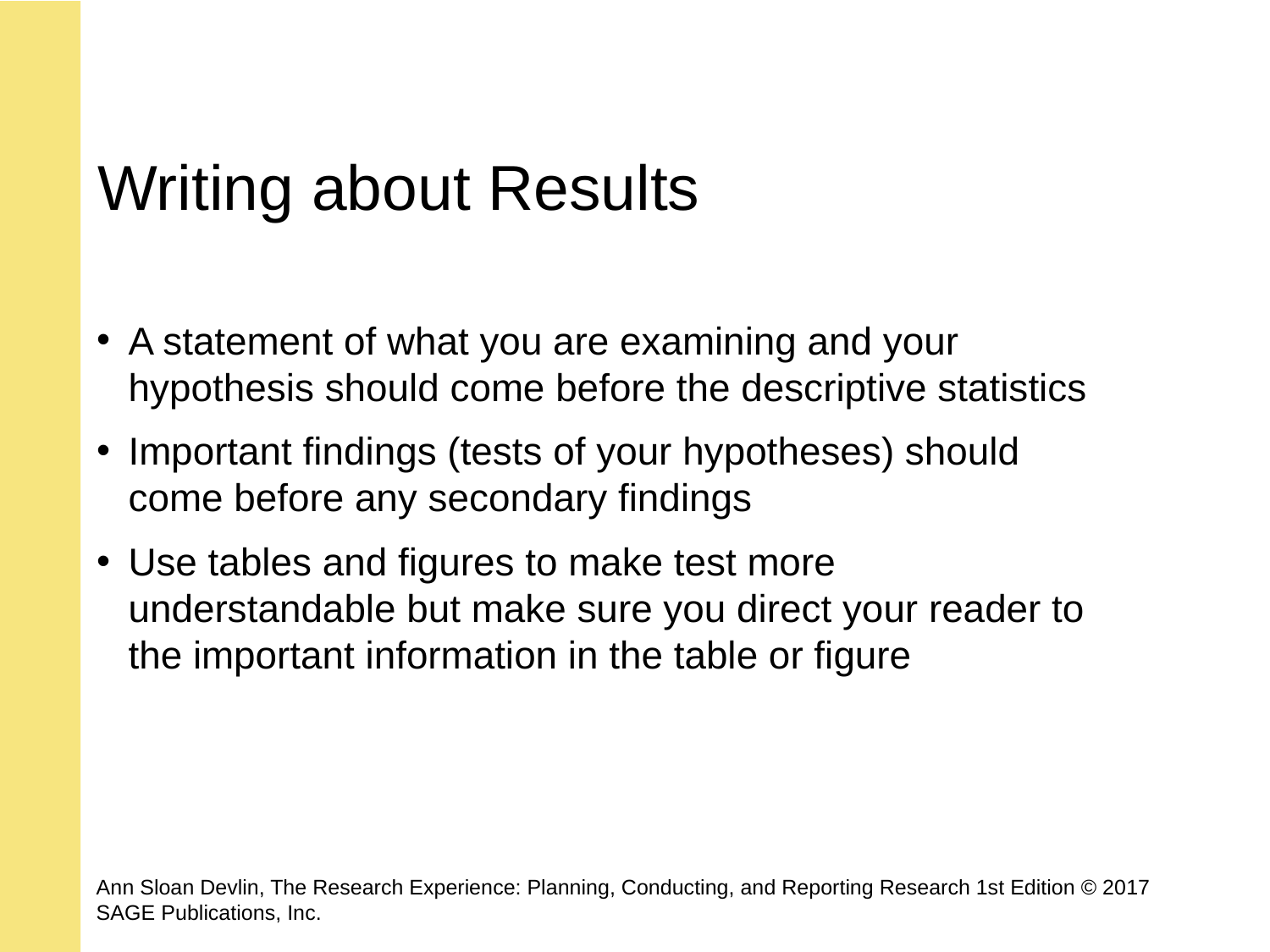

# Writing about Results
A statement of what you are examining and your hypothesis should come before the descriptive statistics
Important findings (tests of your hypotheses) should come before any secondary findings
Use tables and figures to make test more understandable but make sure you direct your reader to the important information in the table or figure